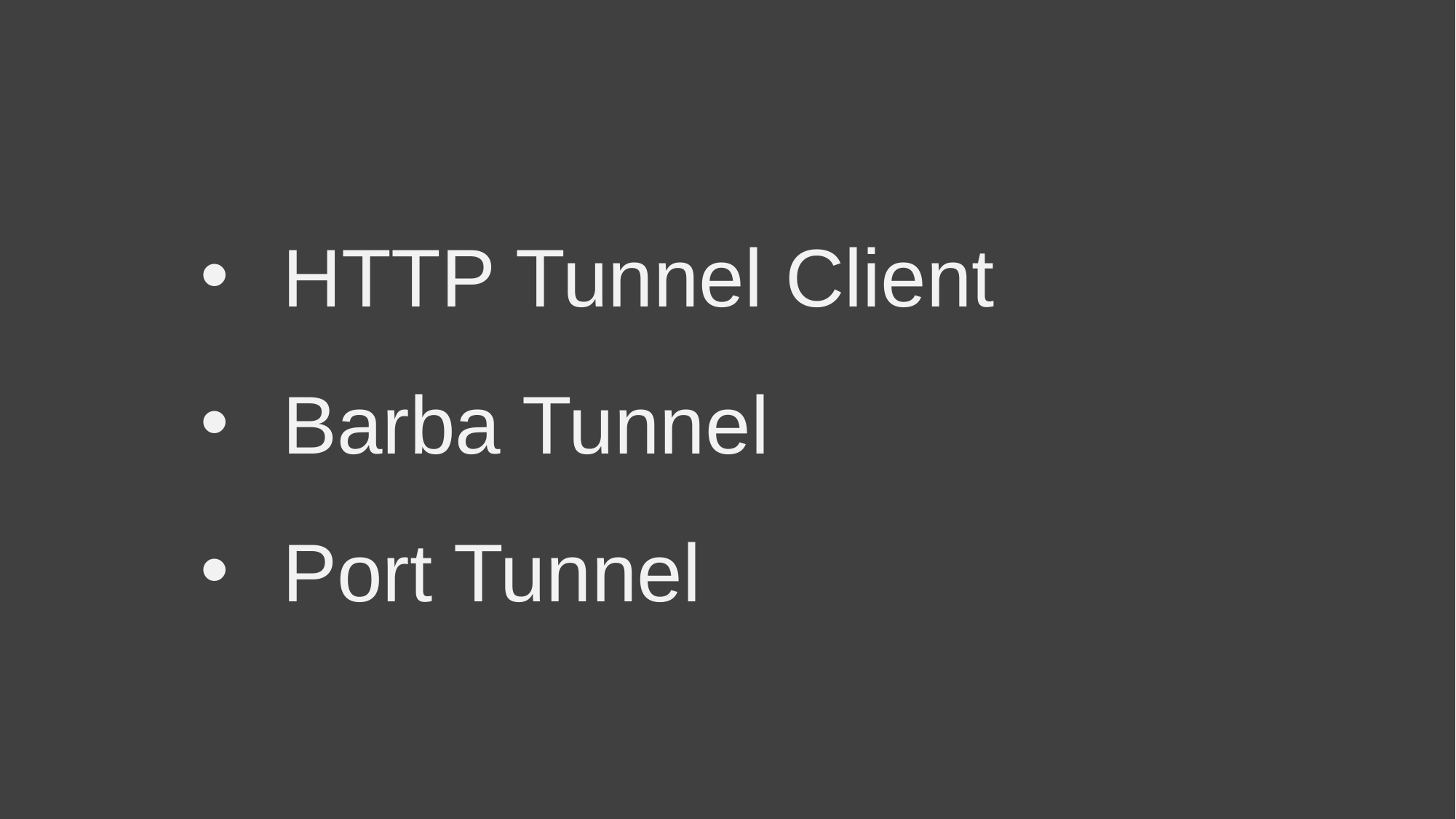

HTTP Tunnel Client
Barba Tunnel
Port Tunnel